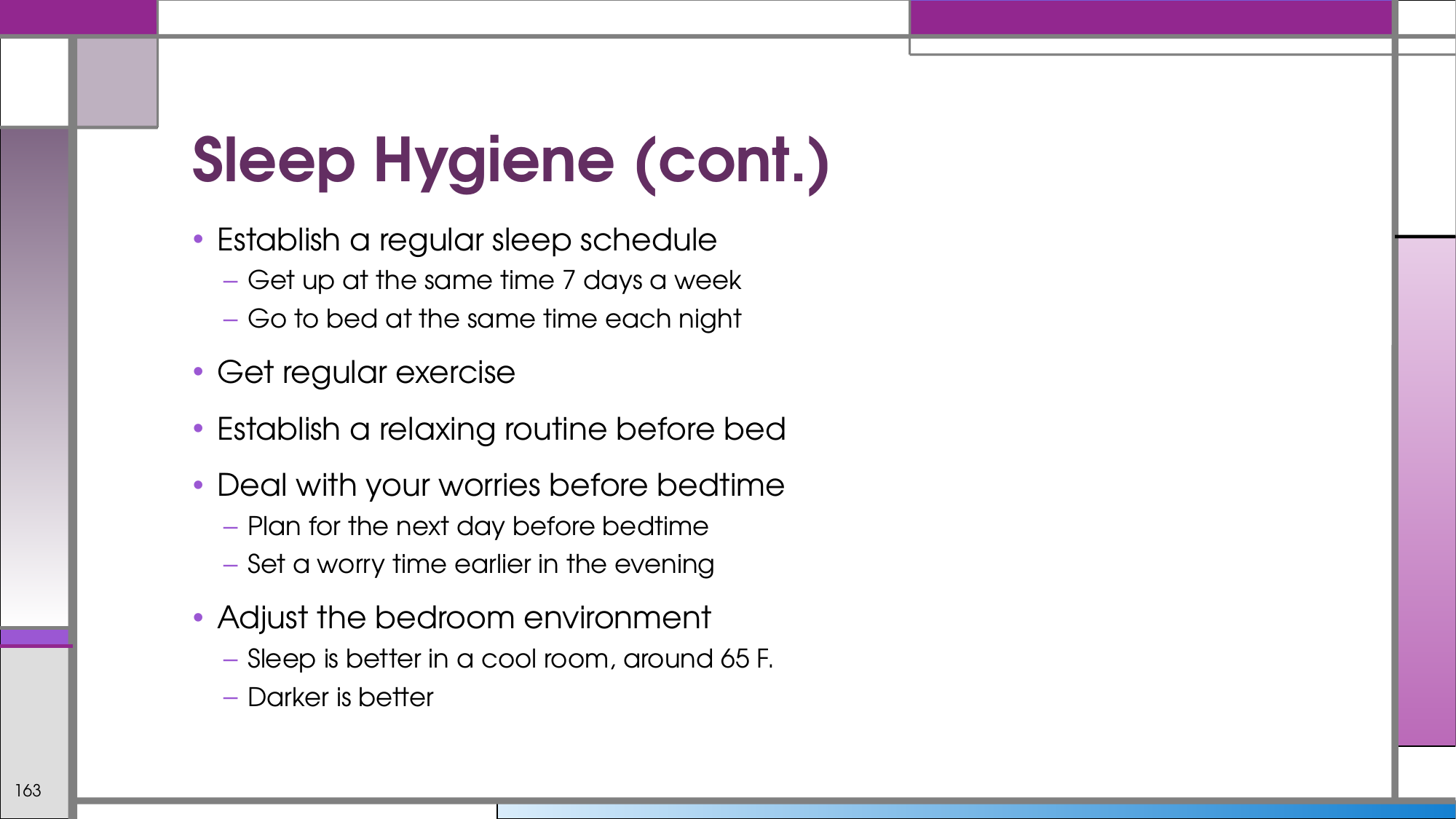

# Sleep Hygiene (cont.)
Establish a regular sleep schedule
Get up at the same time 7 days a week
Go to bed at the same time each night
Get regular exercise
Establish a relaxing routine before bed
Deal with your worries before bedtime
Plan for the next day before bedtime
Set a worry time earlier in the evening
Adjust the bedroom environment
Sleep is better in a cool room, around 65 F.
Darker is better

163